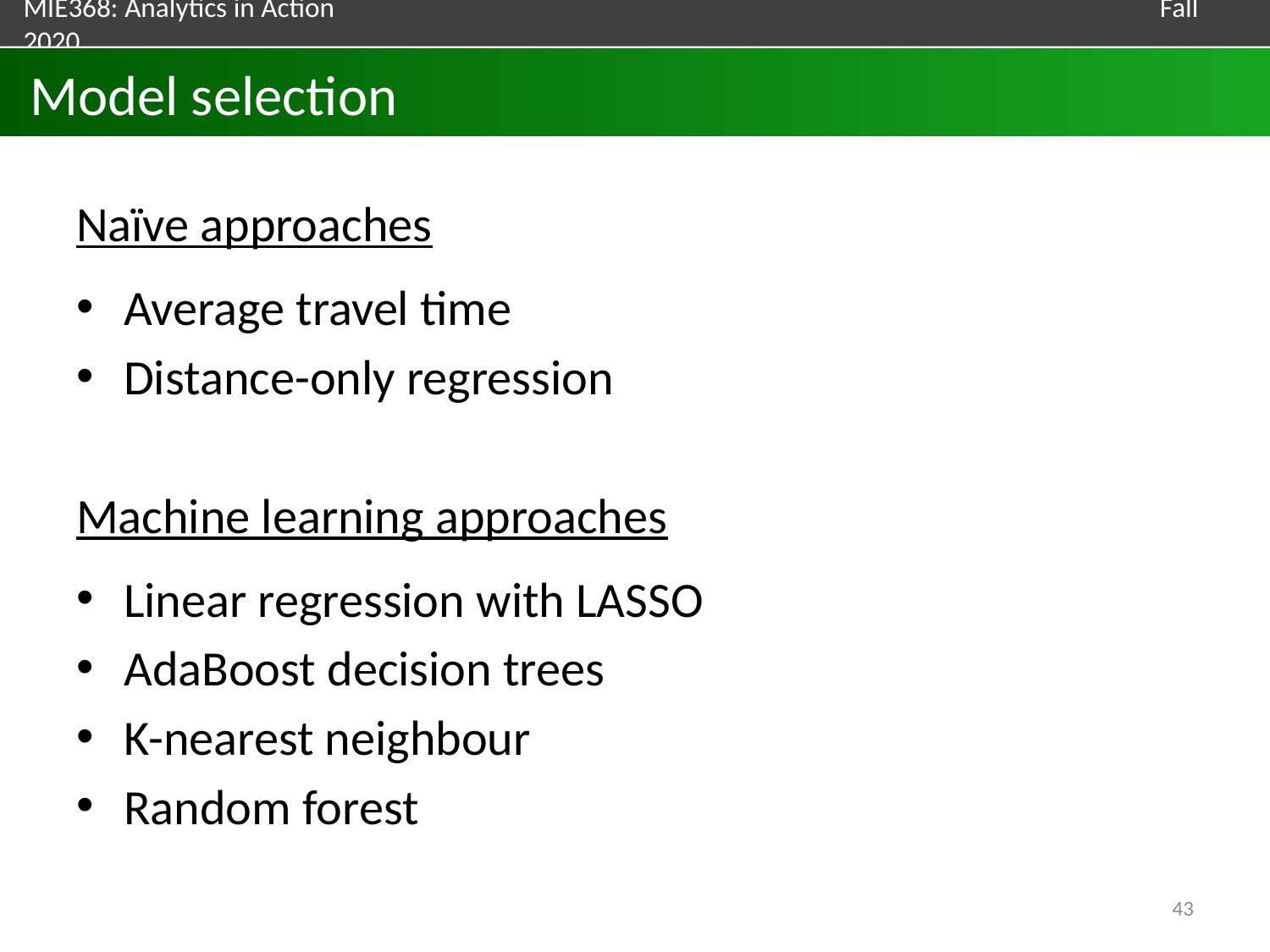

# Model selection
Naïve approaches

Average travel time
Distance-only regression

Machine learning approaches

Linear regression with LASSO
AdaBoost decision trees
K-nearest neighbour
Random forest
43